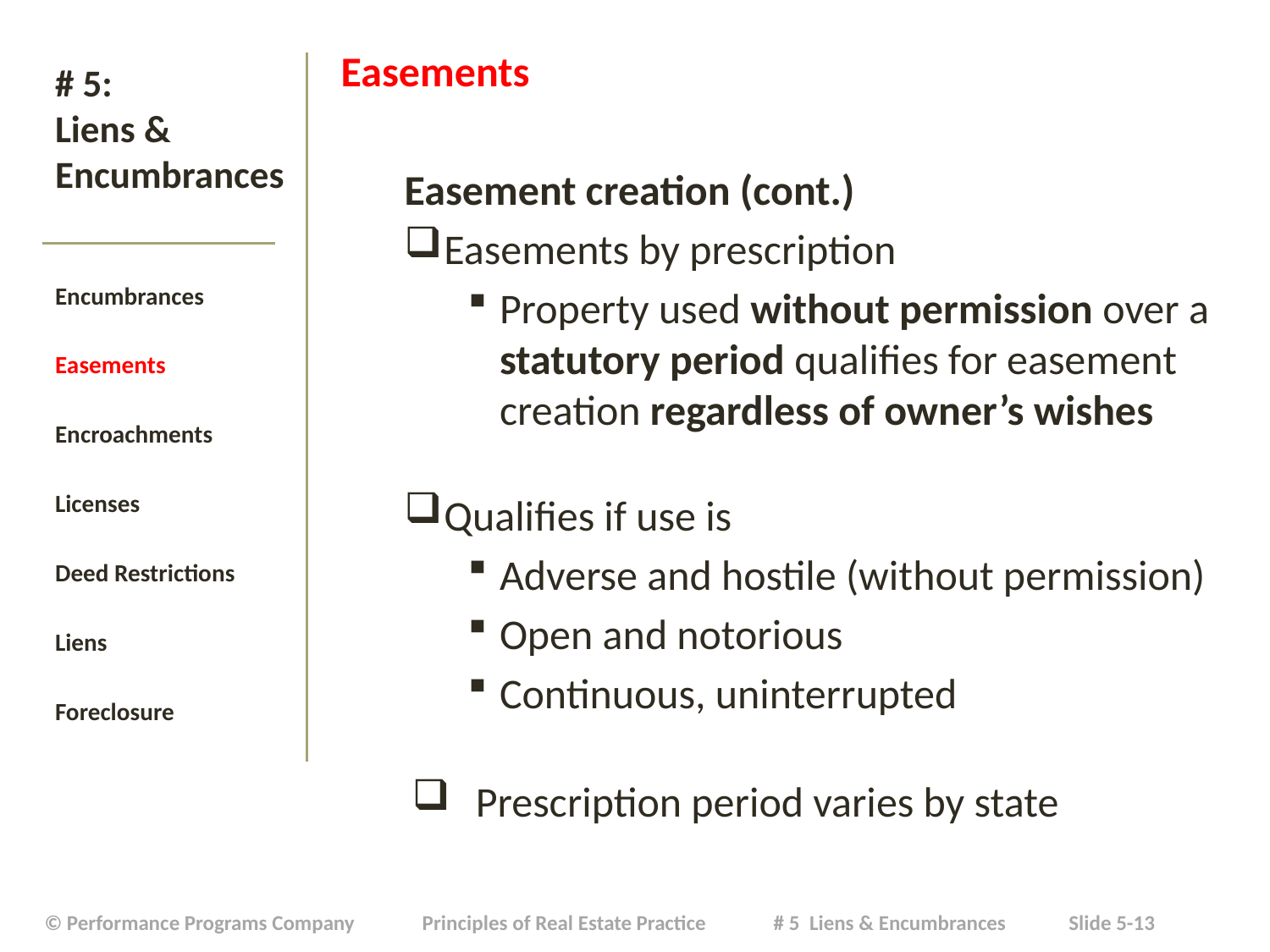

Easements

Easement creation (cont.)
Easements by prescription
Property used without permission over a statutory period qualifies for easement creation regardless of owner’s wishes
Qualifies if use is
Adverse and hostile (without permission)
Open and notorious
Continuous, uninterrupted

Prescription period varies by state
# # 5: Liens & Encumbrances

Encumbrances

Easements

Encroachments

Licenses

Deed Restrictions

Liens

Foreclosure

| © Performance Programs Company Principles of Real Estate Practice # 5 Liens & Encumbrances Slide 5-13 |
| --- |